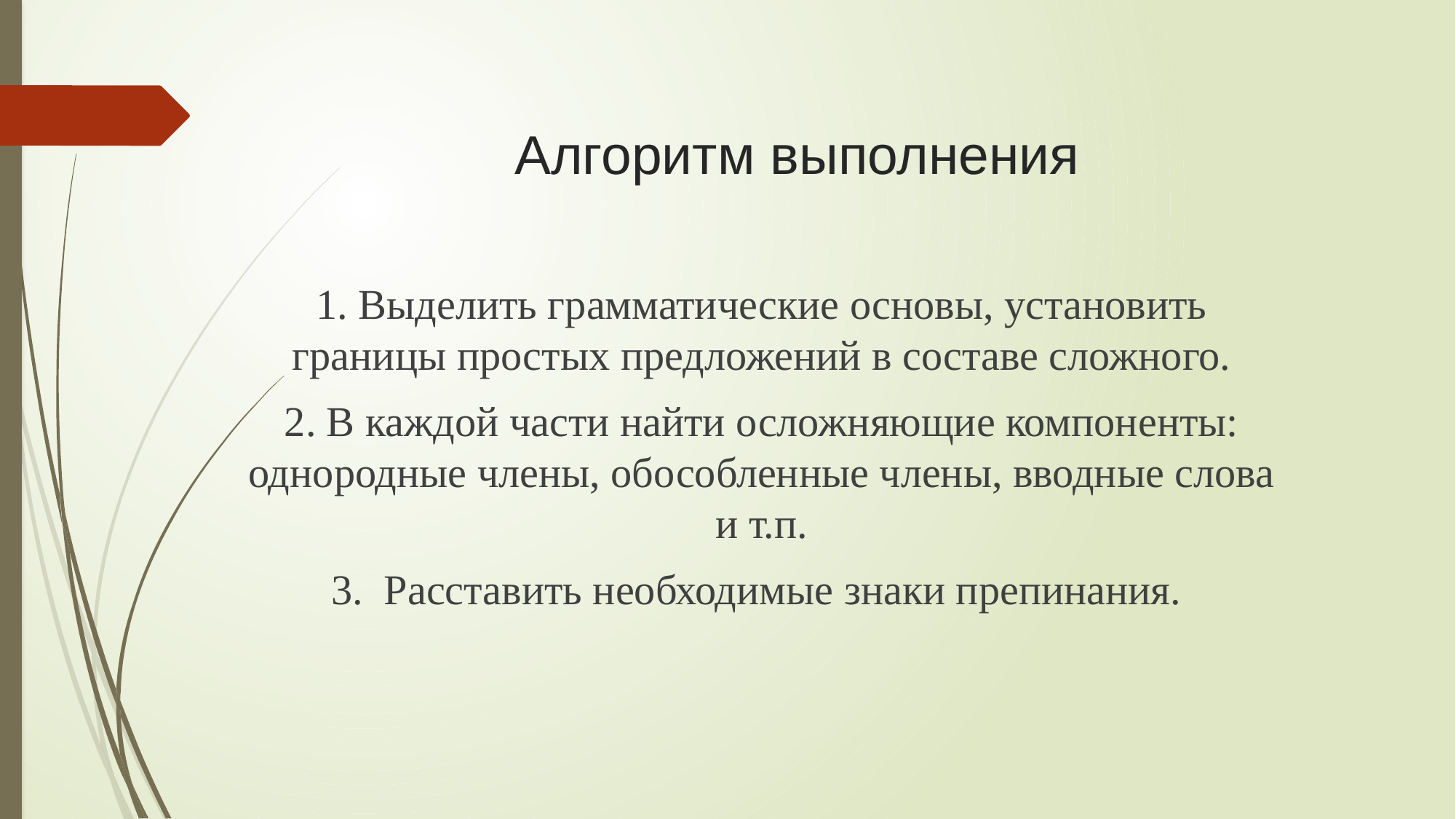

# Алгоритм выполнения

1. Выделить грамматические основы, установить границы простых предложений в составе сложного.
2. В каждой части найти осложняющие компоненты: однородные члены, обособленные члены, вводные слова и т.п.
3.  Расставить необходимые знаки препинания.